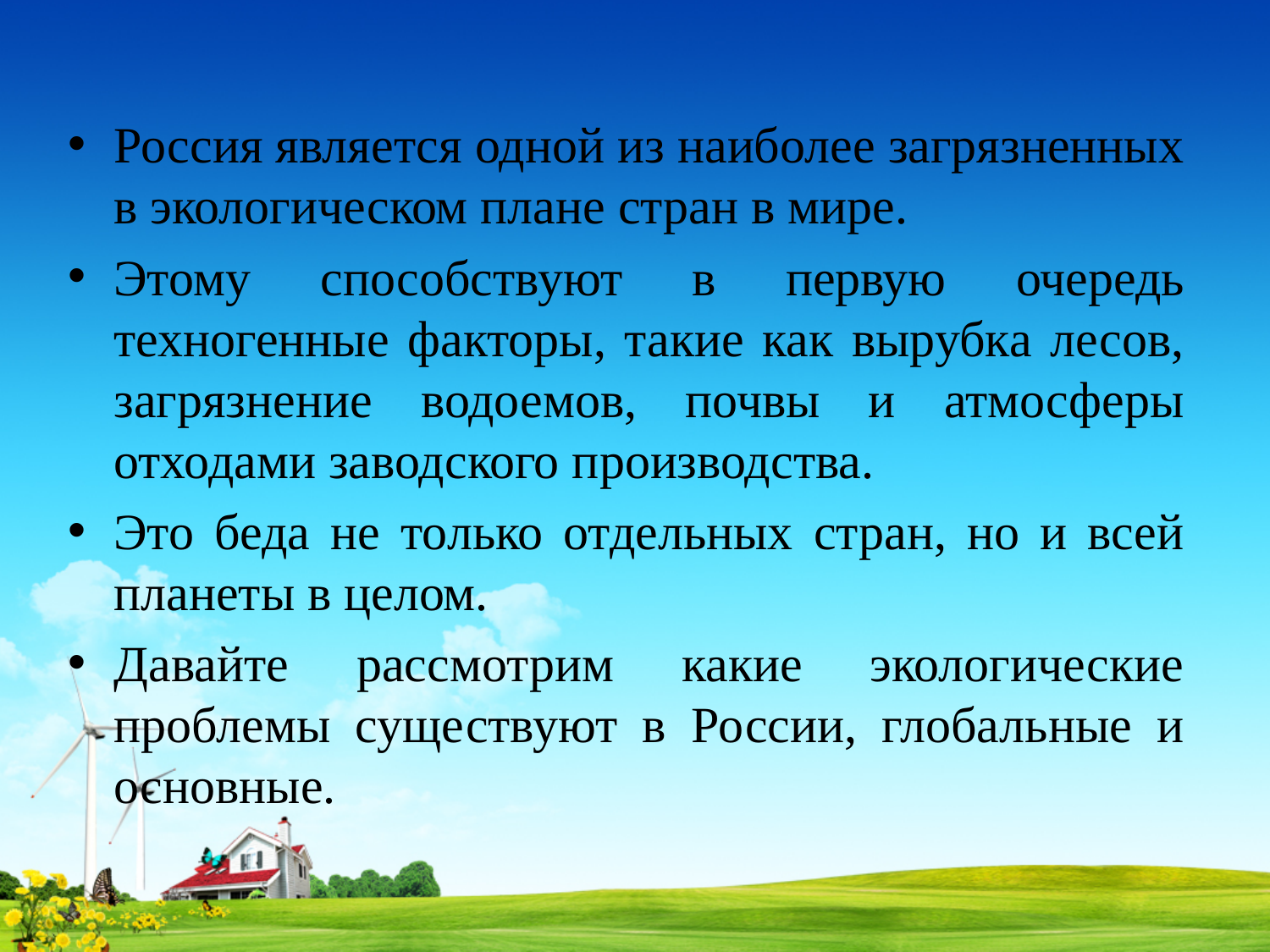

Россия является одной из наиболее загрязненных в экологическом плане стран в мире.
Этому способствуют в первую очередь техногенные факторы, такие как вырубка лесов, загрязнение водоемов, почвы и атмосферы отходами заводского производства.
Это беда не только отдельных стран, но и всей планеты в целом.
Давайте рассмотрим какие экологические проблемы существуют в России, глобальные и основные.